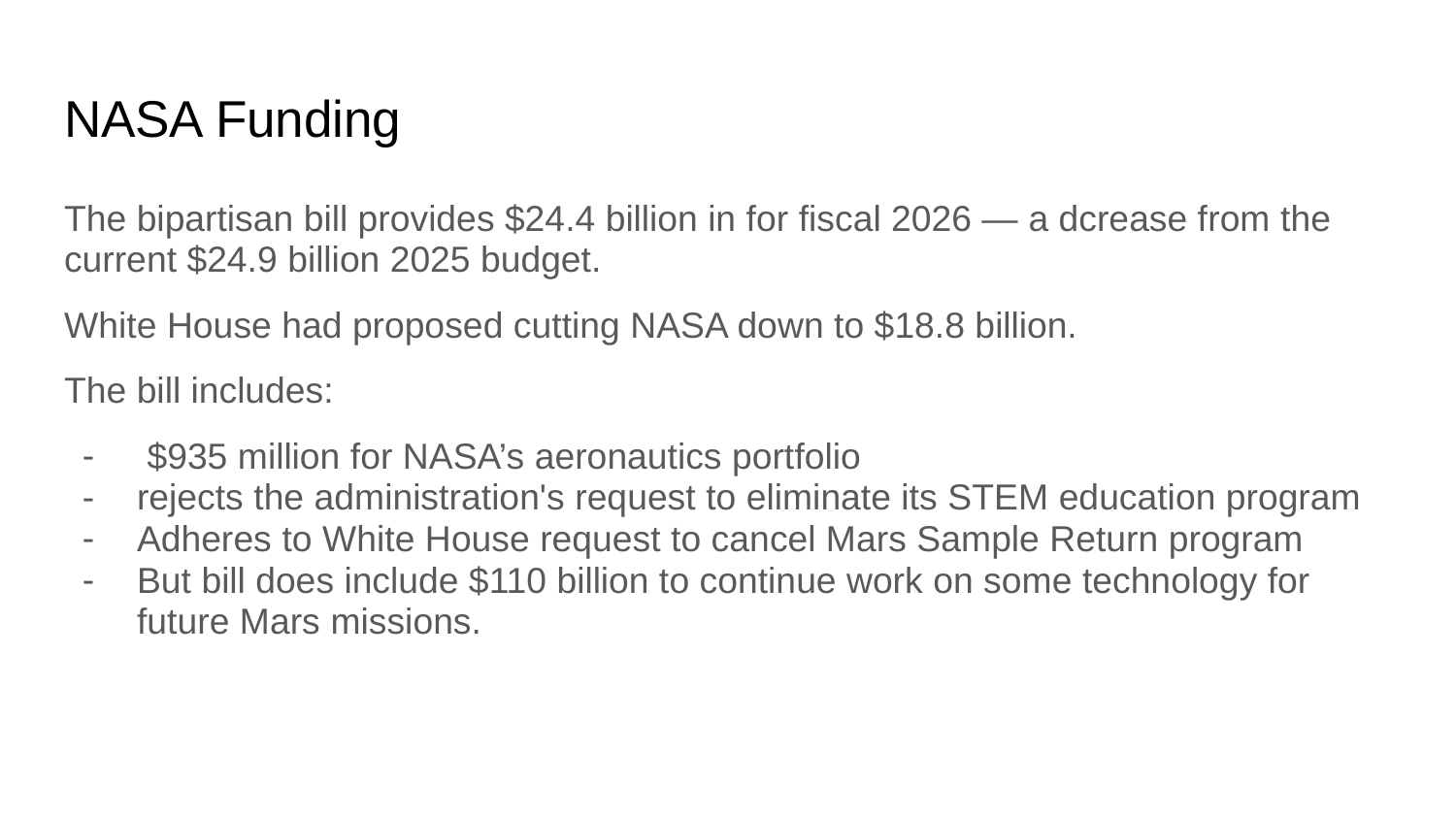

# NASA Funding
The bipartisan bill provides $24.4 billion in for fiscal 2026 — a dcrease from the current $24.9 billion 2025 budget.
White House had proposed cutting NASA down to $18.8 billion.
The bill includes:
 $935 million for NASA’s aeronautics portfolio
rejects the administration's request to eliminate its STEM education program
Adheres to White House request to cancel Mars Sample Return program
But bill does include $110 billion to continue work on some technology for future Mars missions.